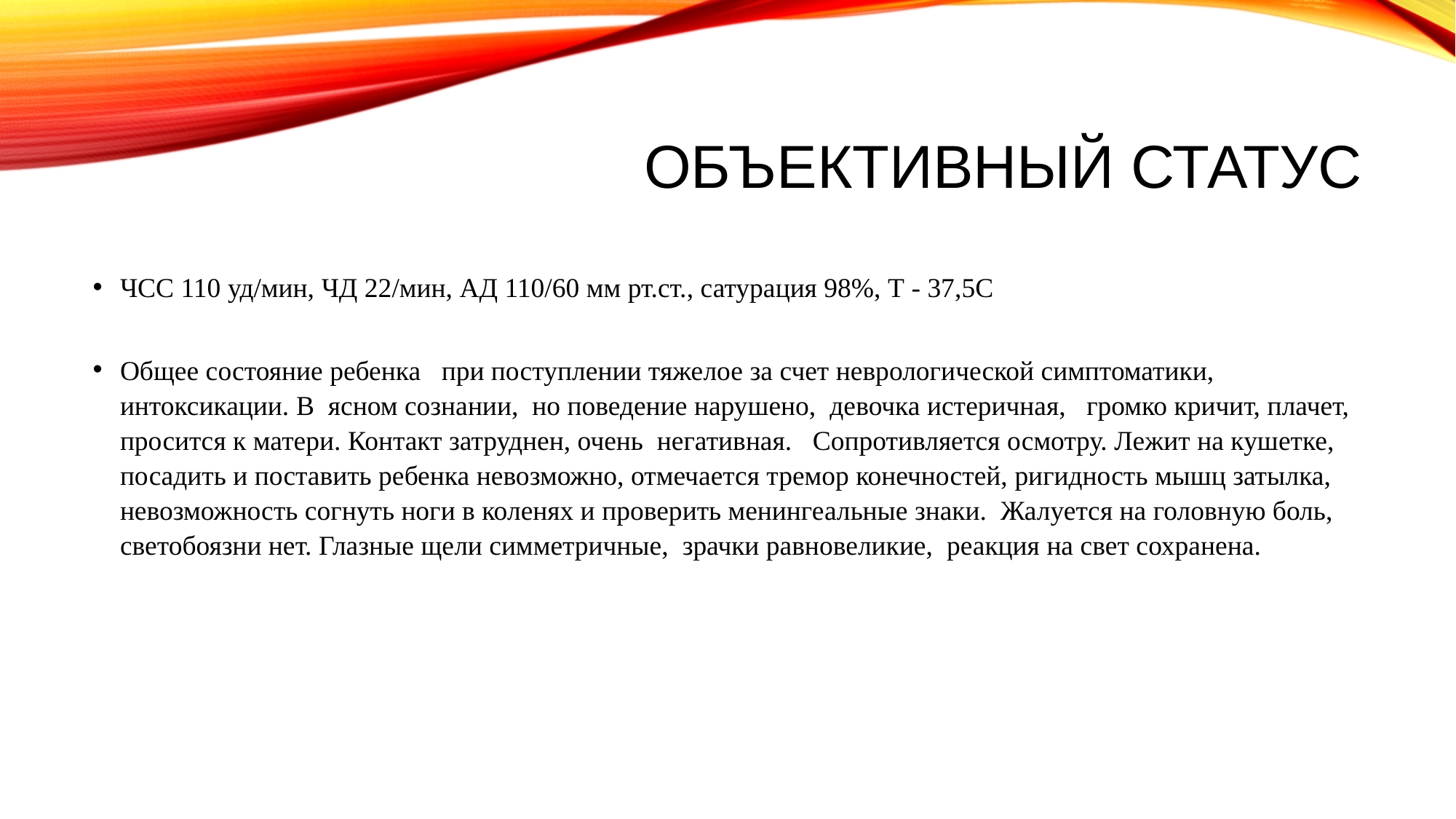

# Объективный статус
ЧСС 110 уд/мин, ЧД 22/мин, АД 110/60 мм рт.ст., сатурация 98%, Т - 37,5С
Общее состояние ребенка   при поступлении тяжелое за счет неврологической симптоматики,  интоксикации. В  ясном сознании,  но поведение нарушено,  девочка истеричная,   громко кричит, плачет, просится к матери. Контакт затруднен, очень  негативная.   Сопротивляется осмотру. Лежит на кушетке, посадить и поставить ребенка невозможно, отмечается тремор конечностей, ригидность мышц затылка,  невозможность согнуть ноги в коленях и проверить менингеальные знаки.  Жалуется на головную боль, светобоязни нет. Глазные щели симметричные,  зрачки равновеликие,  реакция на свет сохранена.